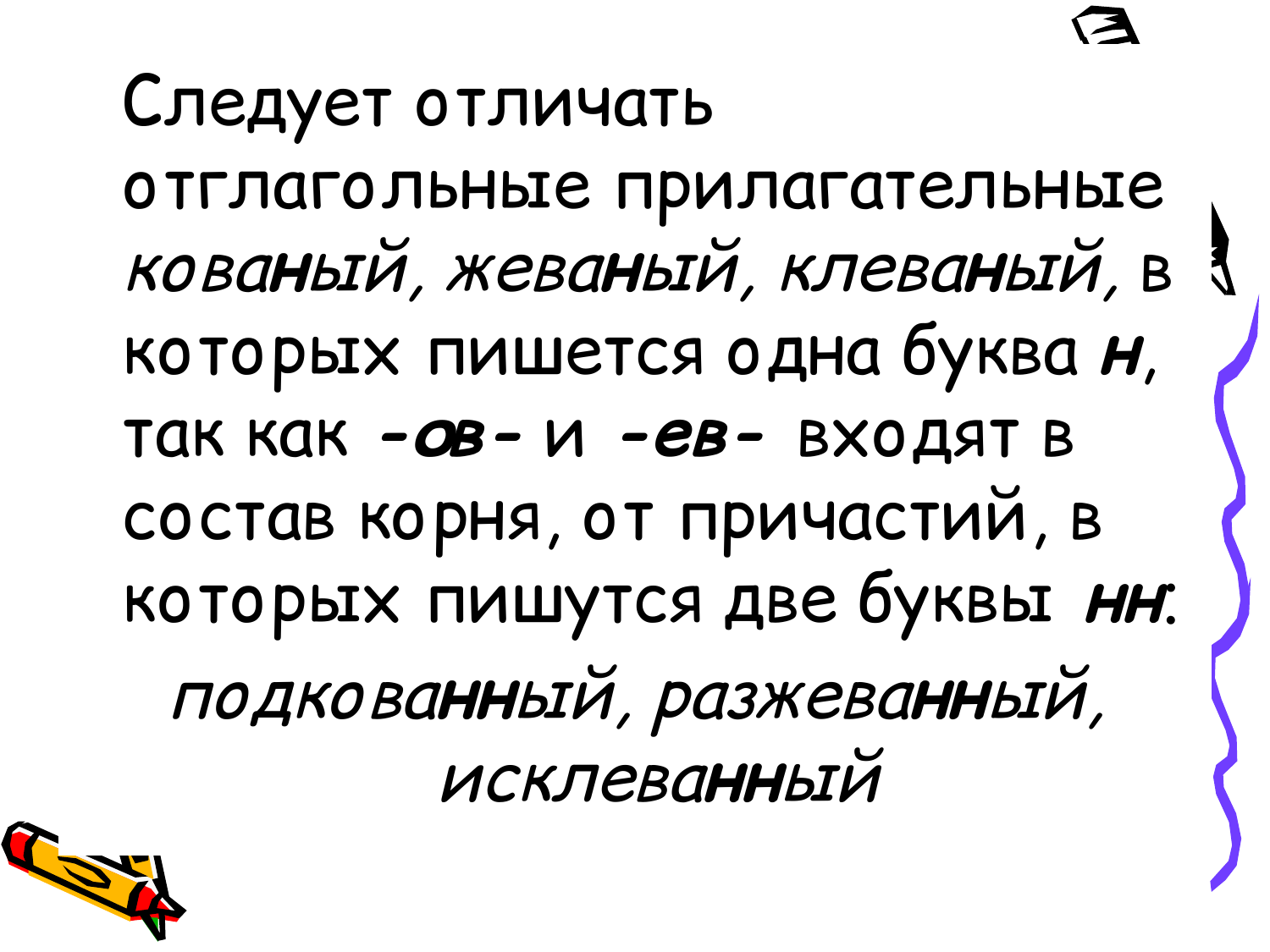

Следует отличать отглагольные прилагательные кованый, жеваный, клеваный, в которых пишется одна буква н, так как -ов- и -ев- входят в состав корня, от причастий, в которых пишутся две буквы нн:
подкованный, разжеванный, исклеванный